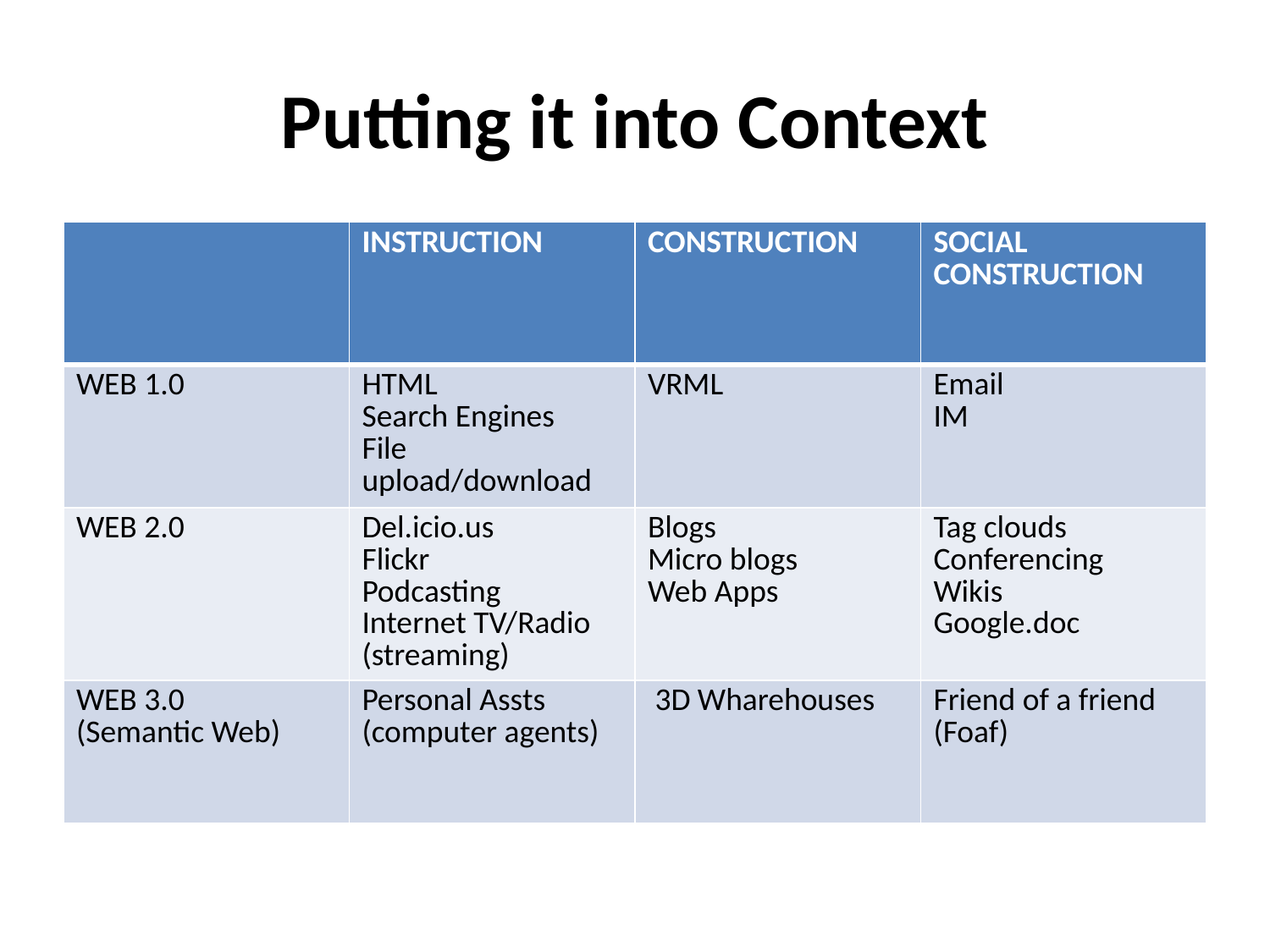

# Putting it into Context
|  | INSTRUCTION | CONSTRUCTION | SOCIAL CONSTRUCTION |
| --- | --- | --- | --- |
| WEB 1.0 | HTML Search Engines File upload/download | VRML | Email IM |
| WEB 2.0 | Del.icio.us Flickr Podcasting Internet TV/Radio (streaming) | Blogs Micro blogs Web Apps | Tag clouds Conferencing Wikis Google.doc |
| WEB 3.0 (Semantic Web) | Personal Assts (computer agents) | 3D Wharehouses | Friend of a friend (Foaf) |